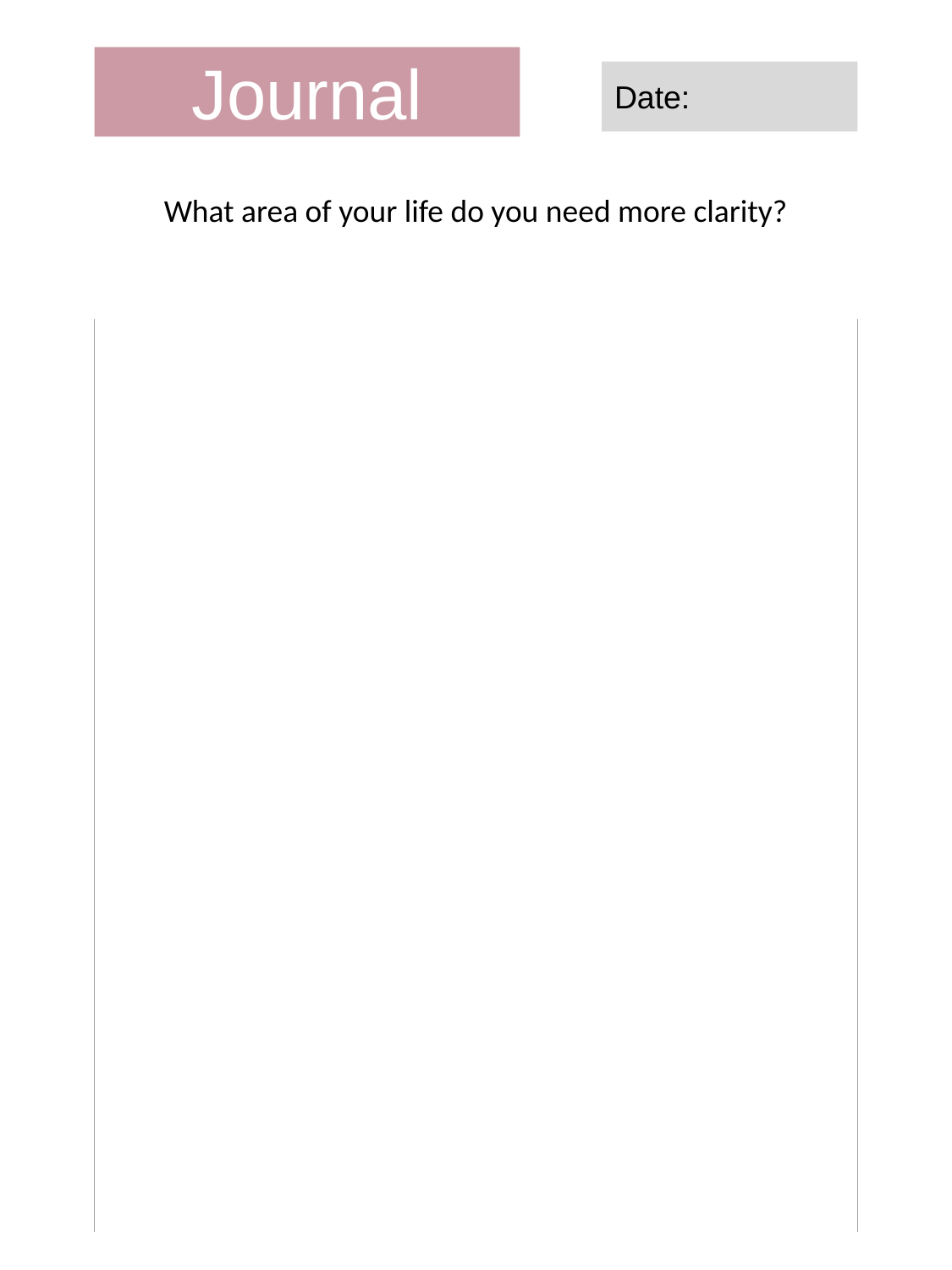

Journal

Date:
What area of your life do you need more clarity?
|  |
| --- |
|  |
|  |
|  |
|  |
|  |
|  |
|  |
|  |
|  |
|  |
|  |
|  |
|  |
|  |
|  |
|  |
|  |
|  |
|  |
|  |
|  |